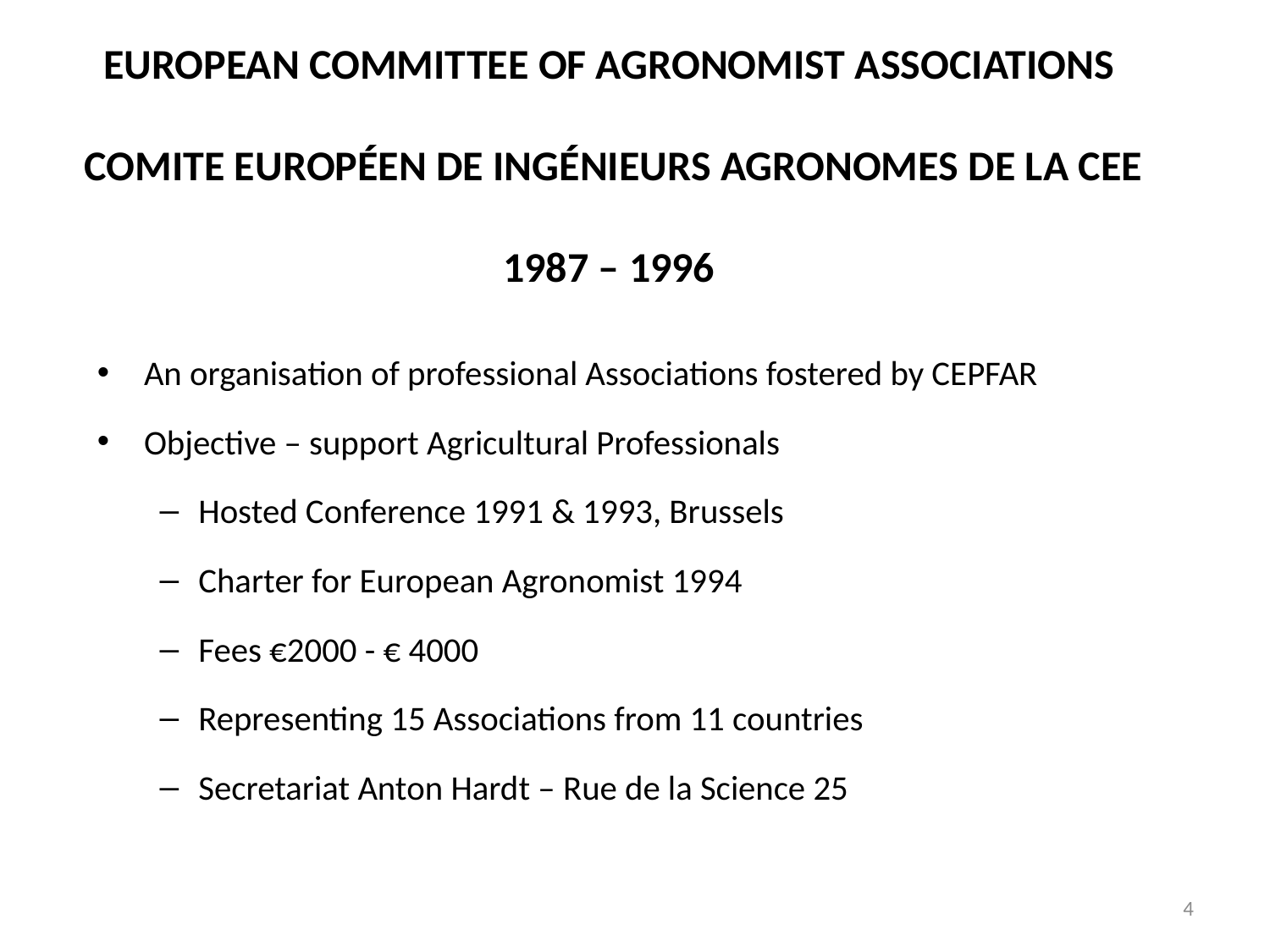

# European Committee of agronomist associations Comite européen de Ingénieurs agronomes de la CEE 1987 – 1996
An organisation of professional Associations fostered by CEPFAR
Objective – support Agricultural Professionals
Hosted Conference 1991 & 1993, Brussels
Charter for European Agronomist 1994
Fees €2000 - € 4000
Representing 15 Associations from 11 countries
Secretariat Anton Hardt – Rue de la Science 25

4